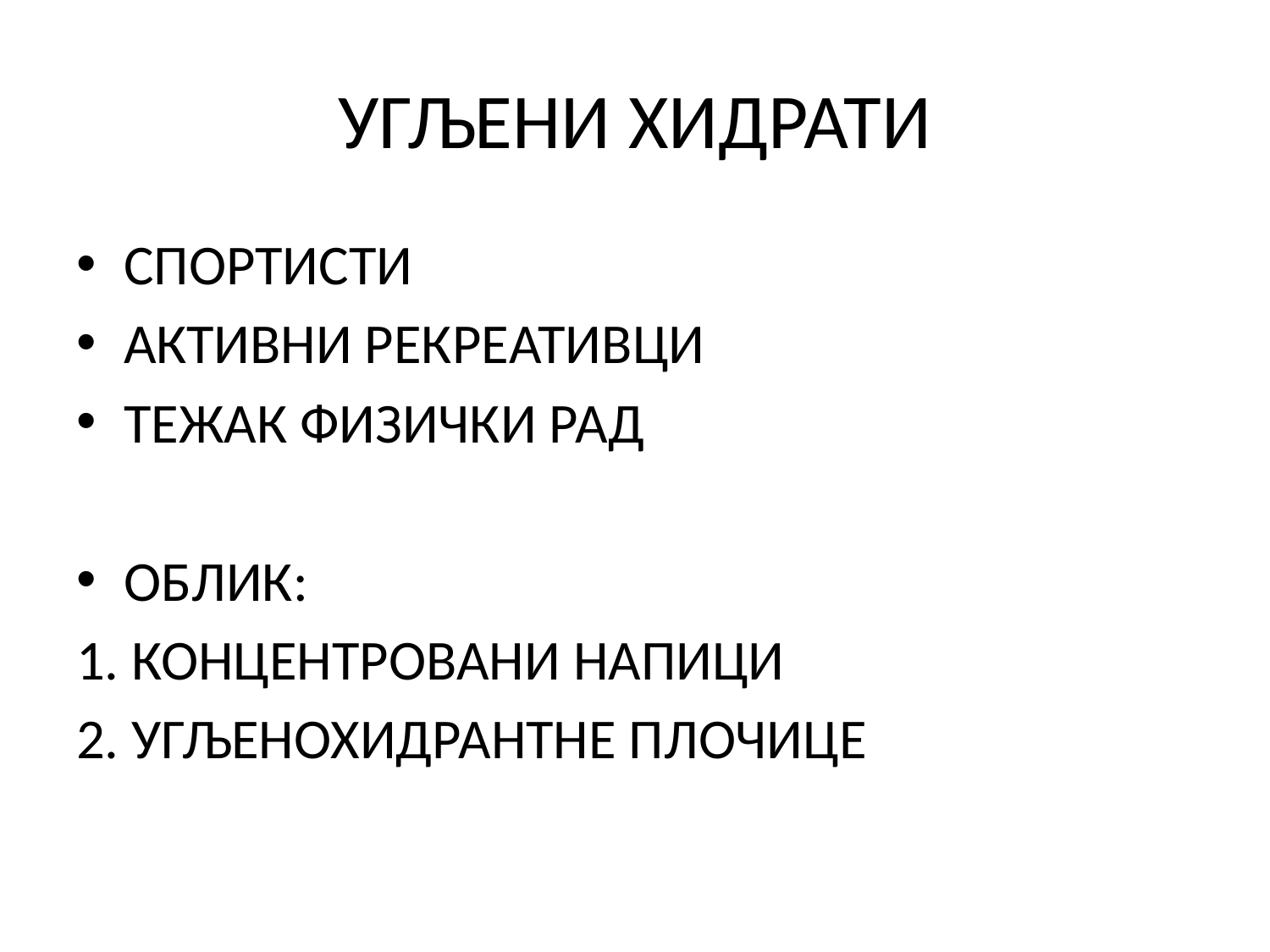

# УГЉЕНИ ХИДРАТИ
СПОРТИСТИ
АКТИВНИ РЕКРЕАТИВЦИ
ТЕЖАК ФИЗИЧКИ РАД

ОБЛИК:
1. КОНЦЕНТРОВАНИ НАПИЦИ
2. УГЉЕНОХИДРАНТНЕ ПЛОЧИЦЕ